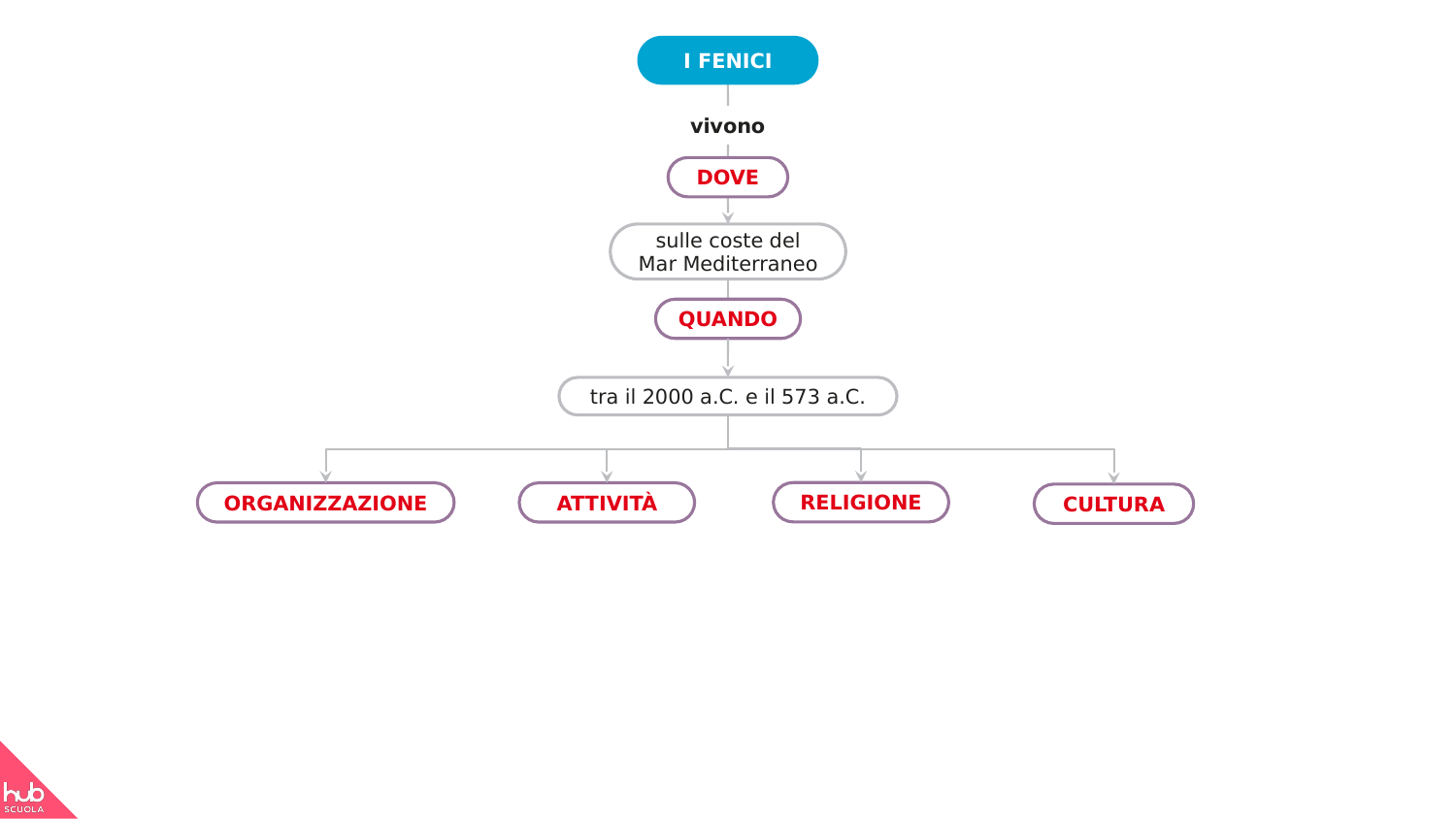

I FENICI
vivono
DOVE
sulle coste del
Mar Mediterraneo
QUANDO
tra il 2000 a.C. e il 573 a.C.
RELIGIONE
ATTIVITÀ
ORGANIZZAZIONE
CULTURA